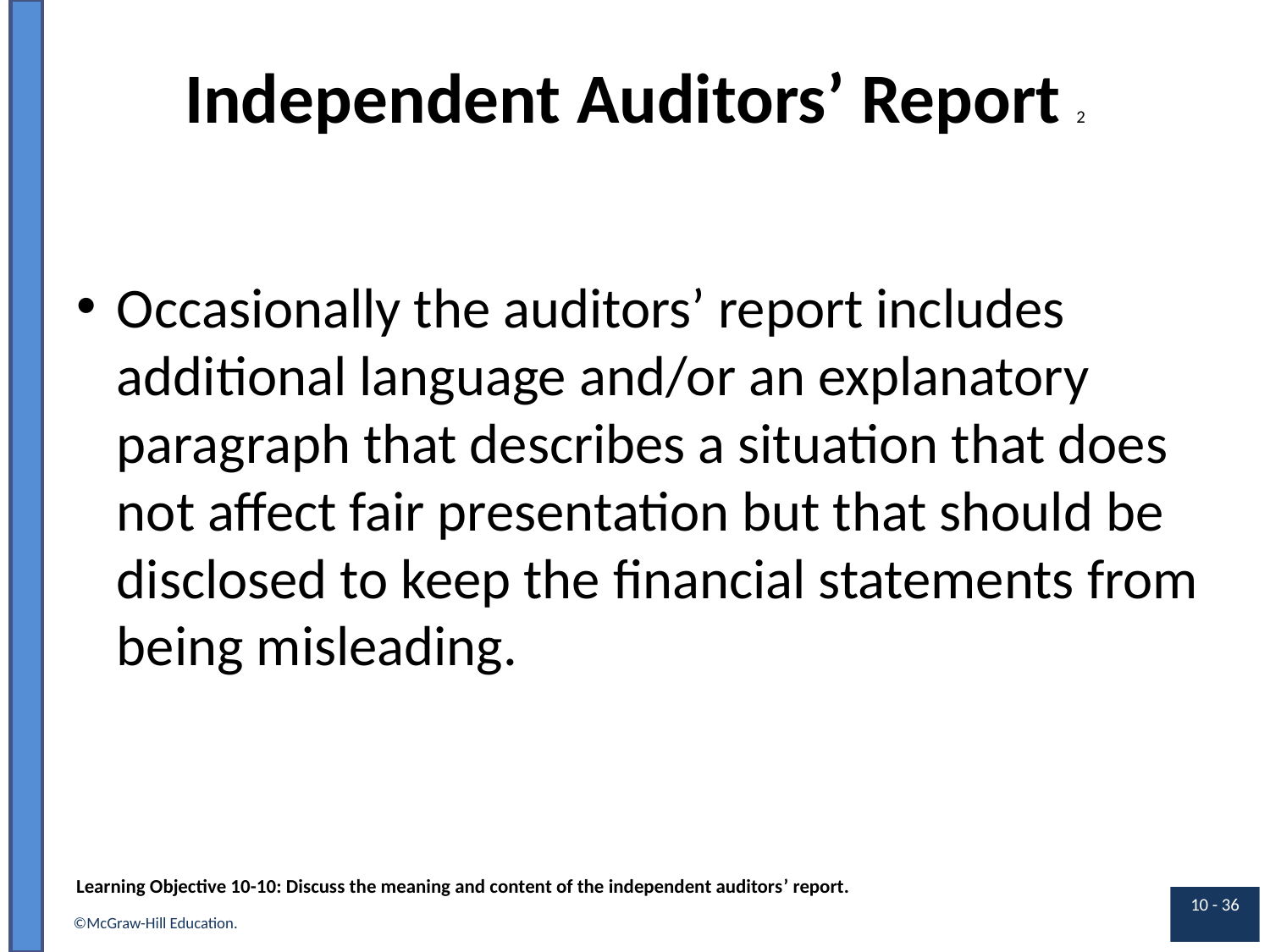

# Independent Auditors’ Report 2
Occasionally the auditors’ report includes additional language and/or an explanatory paragraph that describes a situation that does not affect fair presentation but that should be disclosed to keep the financial statements from being misleading.
Learning Objective 10-10: Discuss the meaning and content of the independent auditors’ report.